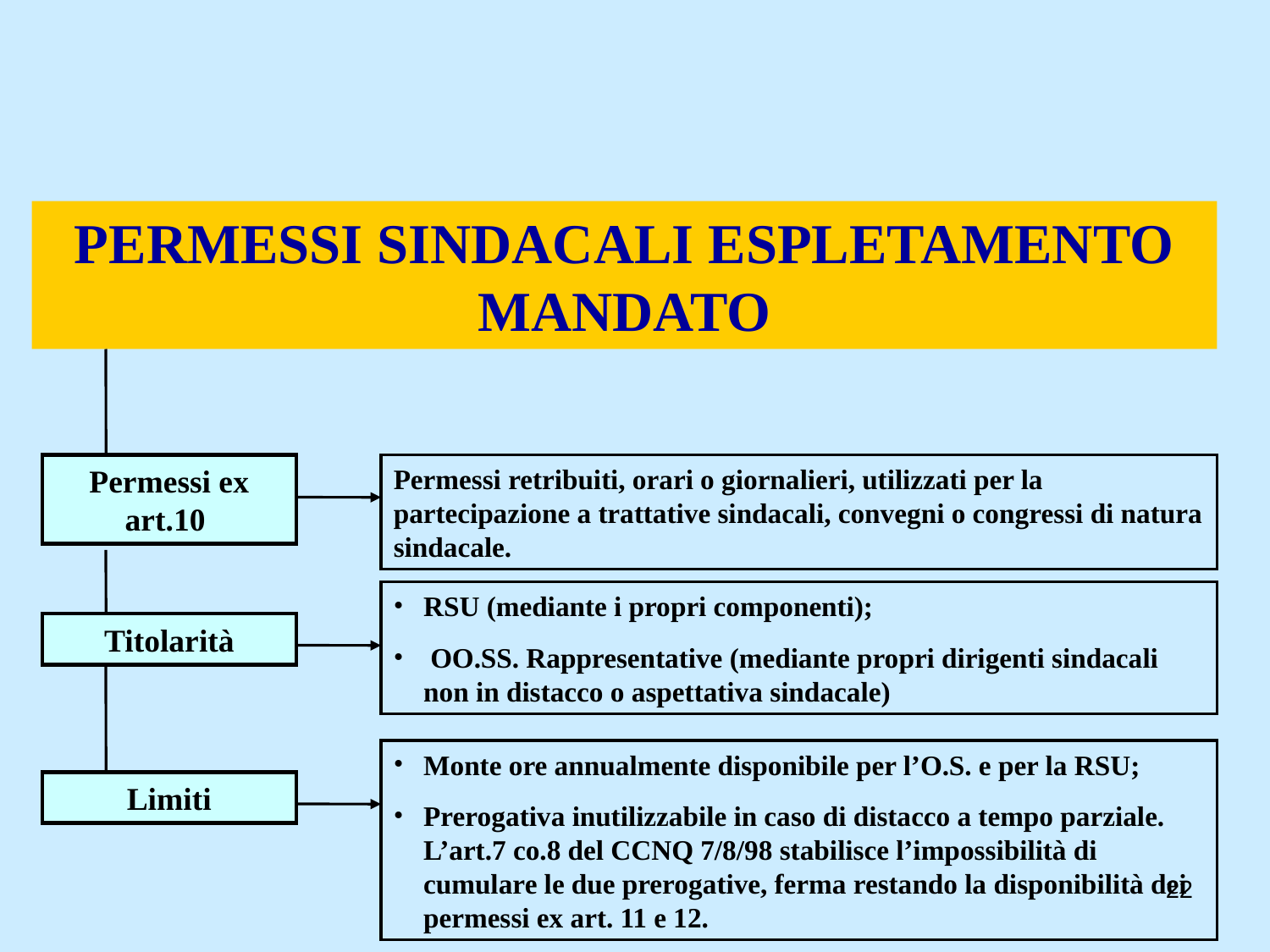

PERMESSI SINDACALI ESPLETAMENTO MANDATO

Permessi ex art.10
Permessi retribuiti, orari o giornalieri, utilizzati per la partecipazione a trattative sindacali, convegni o congressi di natura sindacale.

RSU (mediante i propri componenti);
 OO.SS. Rappresentative (mediante propri dirigenti sindacali non in distacco o aspettativa sindacale)‏
Titolarità

Monte ore annualmente disponibile per l’O.S. e per la RSU;
Prerogativa inutilizzabile in caso di distacco a tempo parziale. L’art.7 co.8 del CCNQ 7/8/98 stabilisce l’impossibilità di cumulare le due prerogative, ferma restando la disponibilità dei permessi ex art. 11 e 12.
Limiti

22